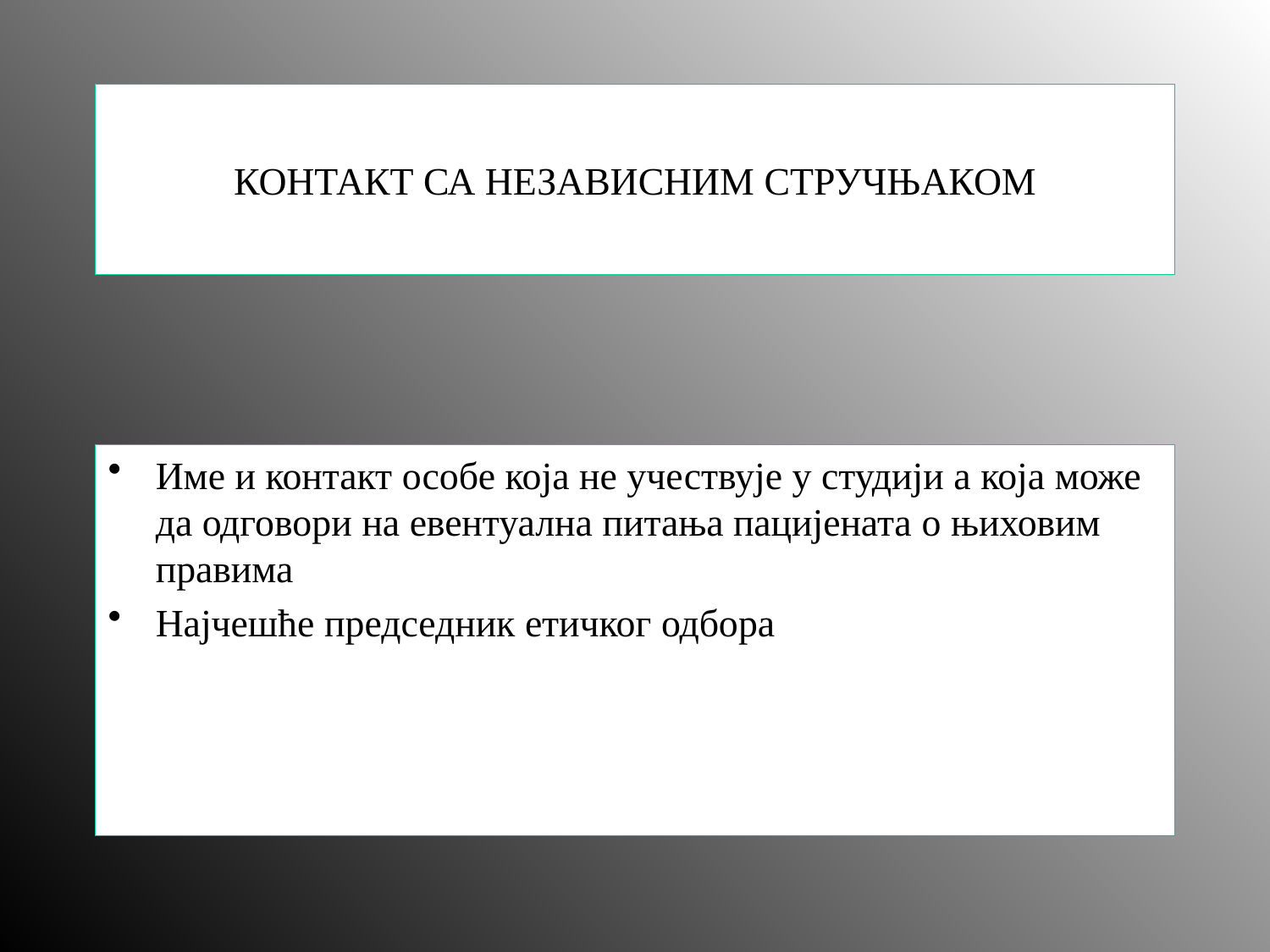

# КОНТАКТ СА НЕЗАВИСНИМ СТРУЧЊАКОМ
Име и контакт особе која не учествује у студији а која може да одговори на евентуална питања пацијената о њиховим правима
Најчешће председник етичког одбора